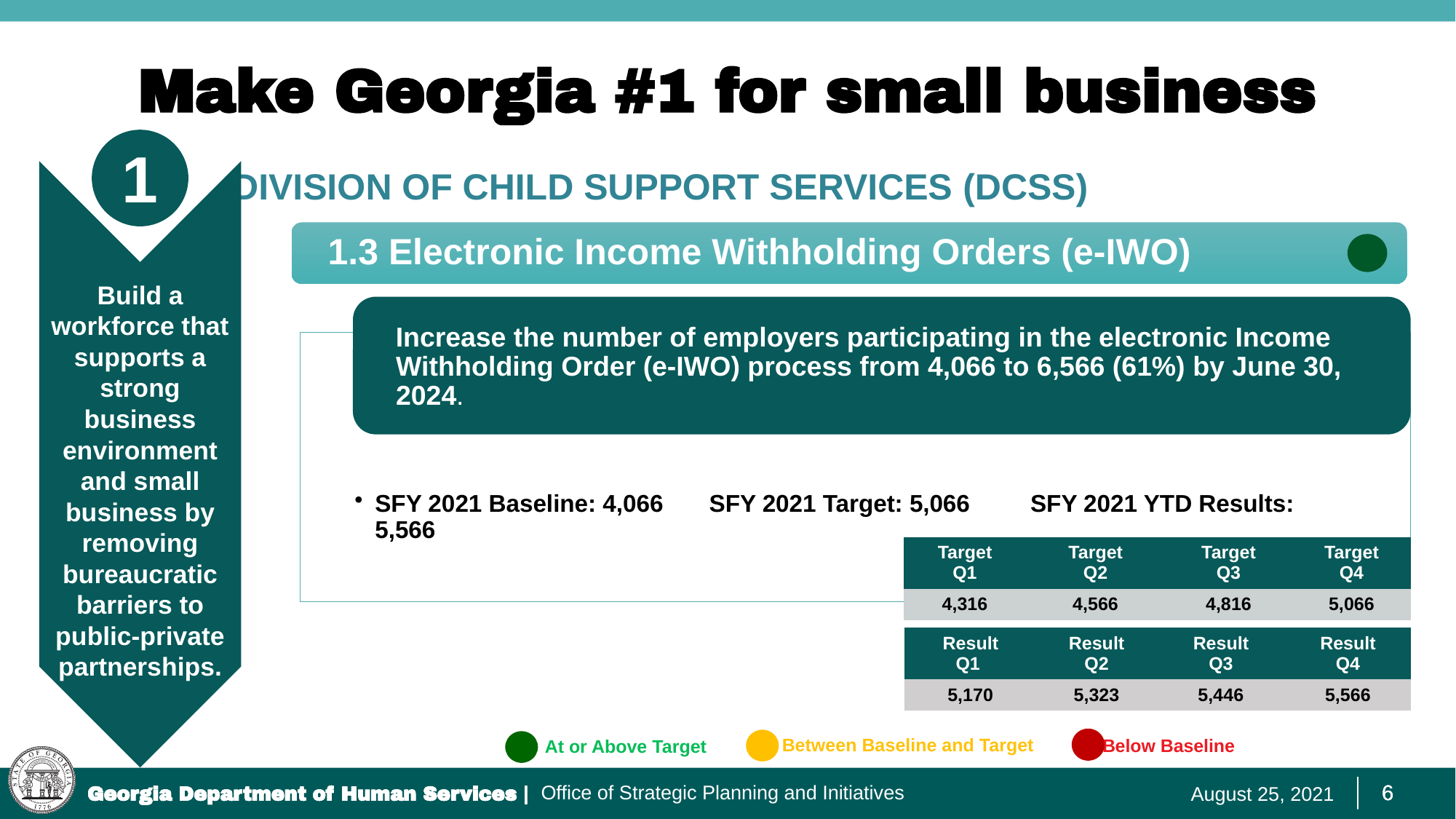

# Make Georgia #1 for small business

1

Build a workforce that supports a strong business environment and small business by removing bureaucratic barriers to public-private partnerships.
Division of Child Support Services (DCSS)

1.3 Electronic Income Withholding Orders (e-IWO)

SFY 2021 Baseline: 4,066	 SFY 2021 Target: 5,066         SFY 2021 YTD Results: 5,566

Increase the number of employers participating in the electronic Income Withholding Order (e-IWO) process from 4,066 to 6,566 (61%) by June 30, 2024.

Build a workforce that supports a strong business environment and small business by removing bureaucratic barriers to public-private partnerships.
| Target Q1 | Target Q2 | Target Q3 | Target Q4 |
| --- | --- | --- | --- |
| 4,316 | 4,566 | 4,816 | 5,066 |
| Result Q1 | Result Q2 | Result Q3 | ​Result Q4 |
| --- | --- | --- | --- |
| 5,170 | 5,323 | 5,446 | ​5,566 |
Between Baseline and Target
At or Above Target

Below Baseline
August 25, 2021
Office of Strategic Planning and Initiatives